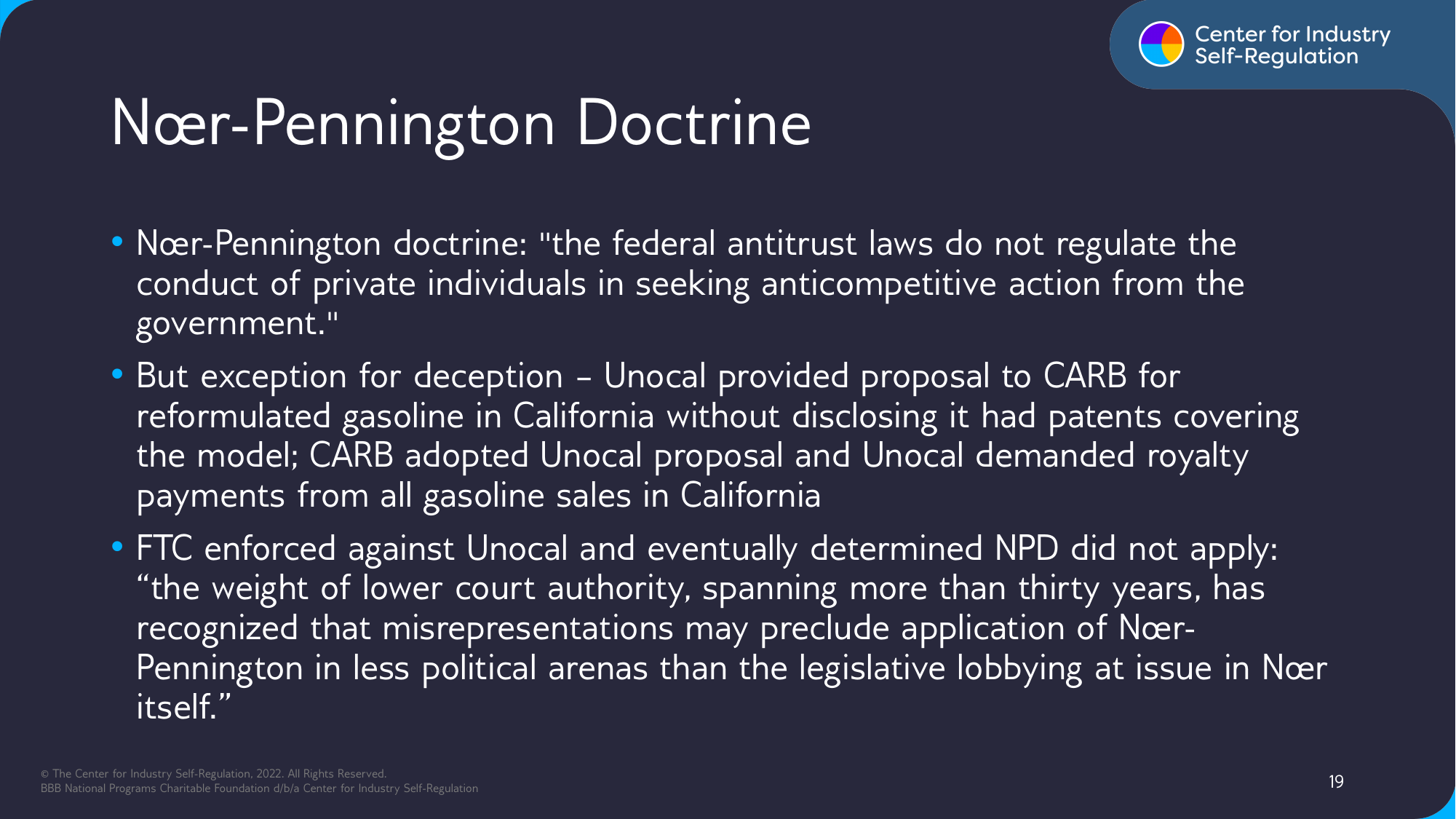

# Noer-Pennington Doctrine
Noer-Pennington doctrine: "the federal antitrust laws do not regulate the conduct of private individuals in seeking anticompetitive action from the government."​
But exception for deception – Unocal provided proposal to CARB for reformulated gasoline in California without disclosing it had patents covering the model; CARB adopted Unocal proposal and Unocal demanded royalty payments from all gasoline sales in California​
FTC enforced against Unocal and eventually determined NPD did not apply: “the weight of lower court authority, spanning more than thirty years, has recognized that misrepresentations may preclude application of Noer-Pennington in less political arenas than the legislative lobbying at issue in Noer itself.” ​
19